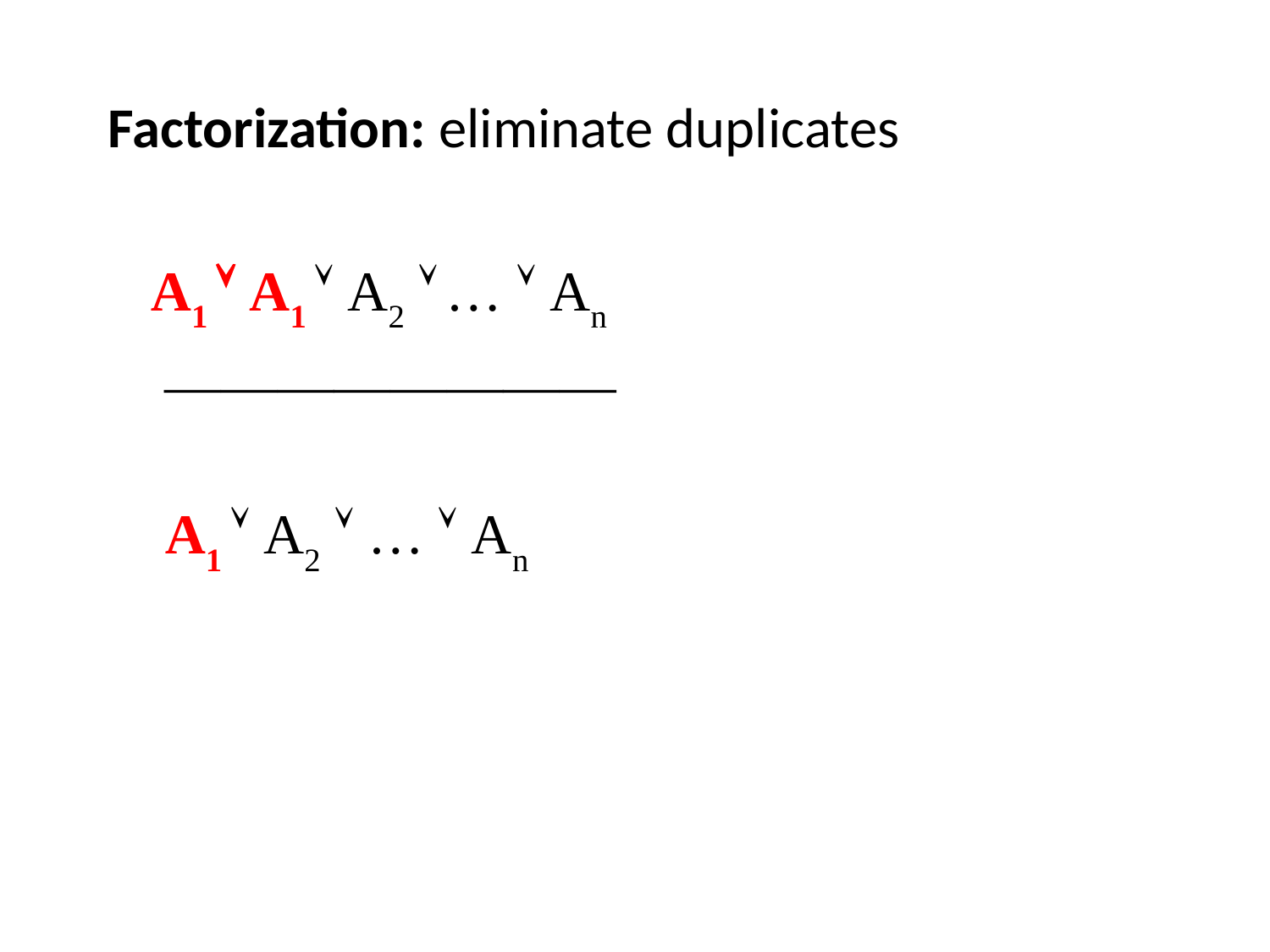

Factorization: eliminate duplicates

   A1 ∨ A1 ∨ A2 ∨ … ∨ An
    ————————
    A1 ∨ A2 ∨ … ∨ An